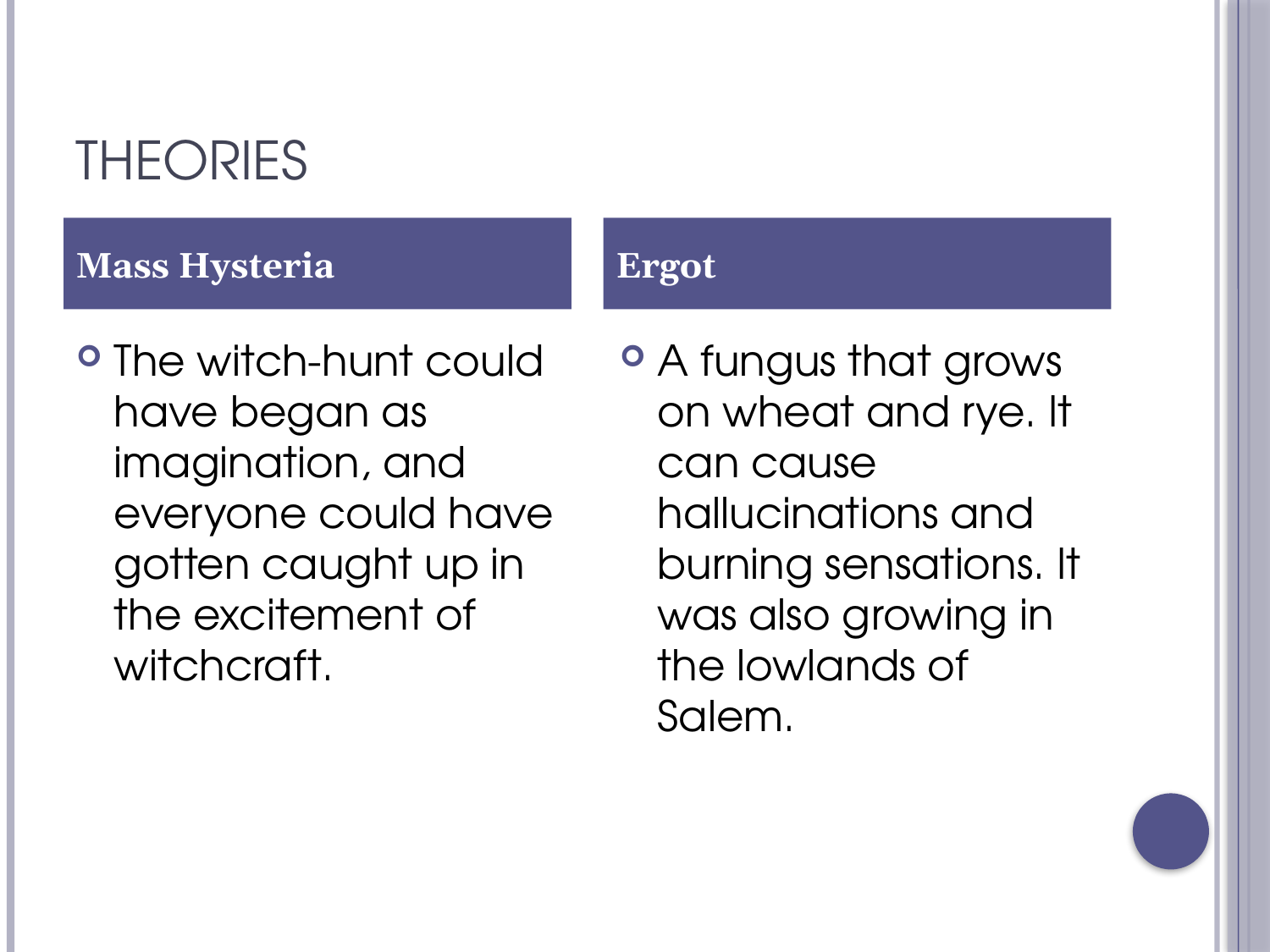

# theories
Mass Hysteria
Ergot
The witch-hunt could have began as imagination, and everyone could have gotten caught up in the excitement of witchcraft.
A fungus that grows on wheat and rye. It can cause hallucinations and burning sensations. It was also growing in the lowlands of Salem.